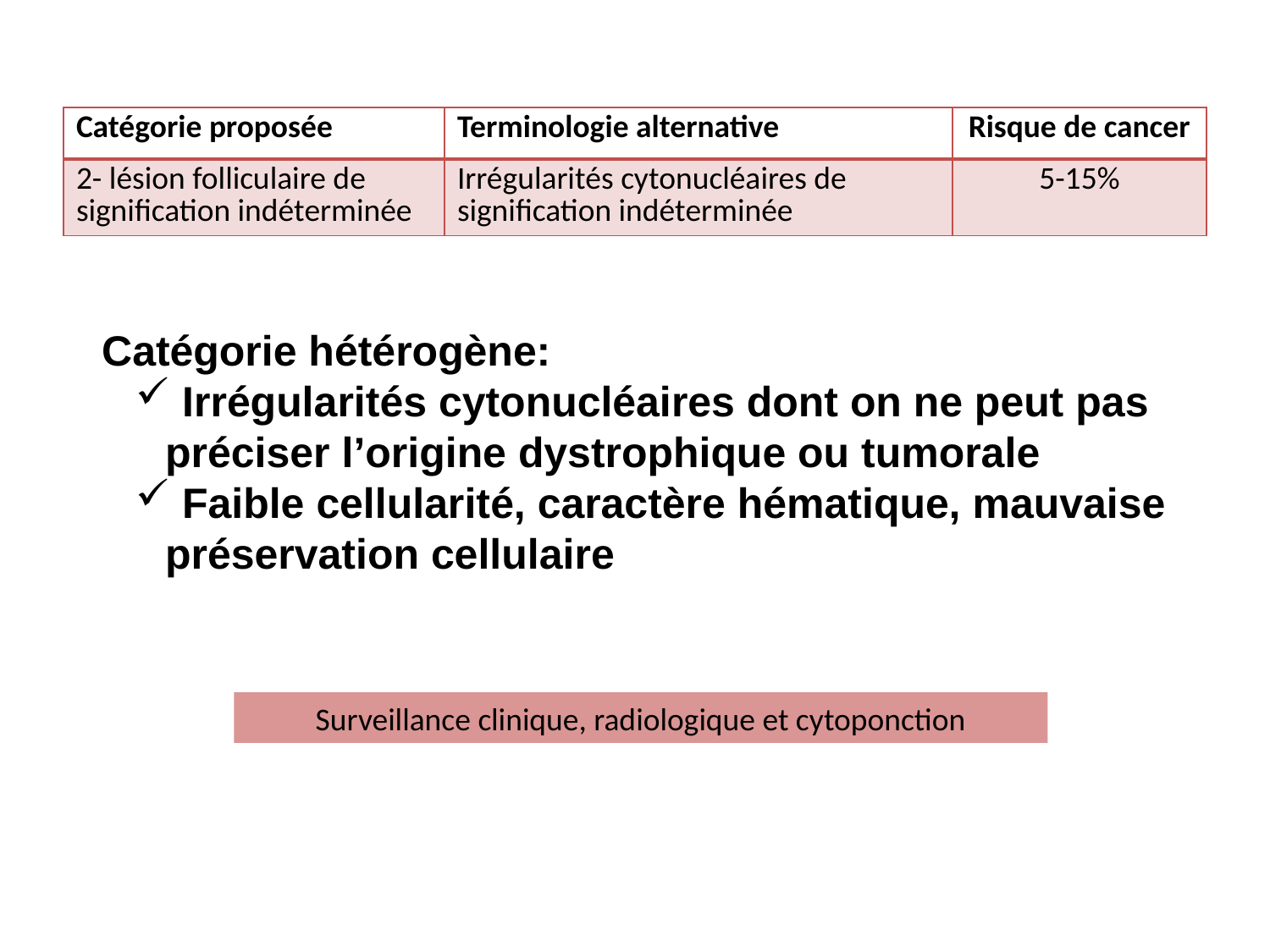

| Catégorie proposée | Terminologie alternative | Risque de cancer |
| --- | --- | --- |
| 2- lésion folliculaire de signification indéterminée | Irrégularités cytonucléaires de signification indéterminée | 5-15% |
Catégorie hétérogène:
 Irrégularités cytonucléaires dont on ne peut pas préciser l’origine dystrophique ou tumorale
 Faible cellularité, caractère hématique, mauvaise préservation cellulaire
Surveillance clinique, radiologique et cytoponction